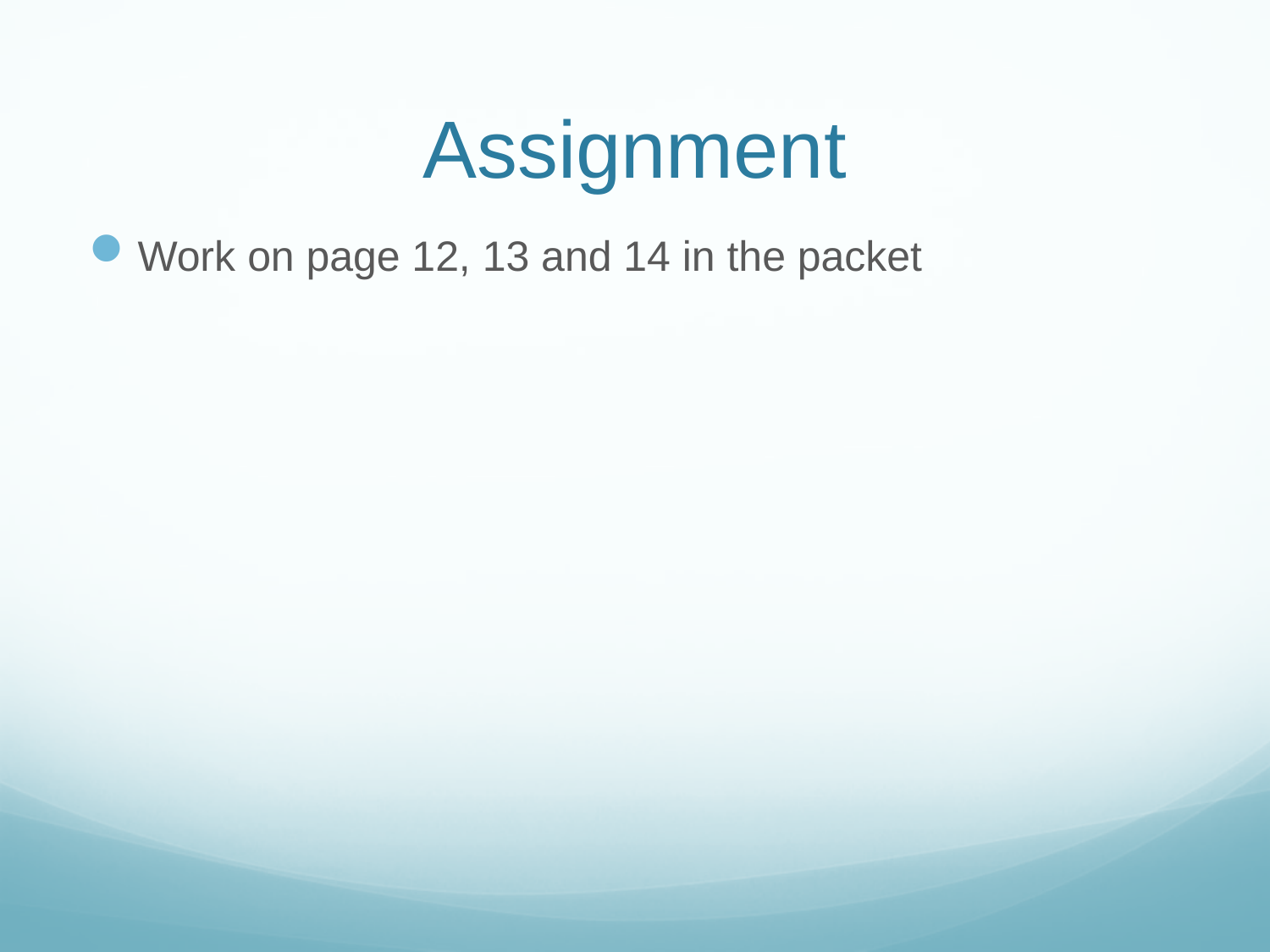

# Assignment
Work on page 12, 13 and 14 in the packet